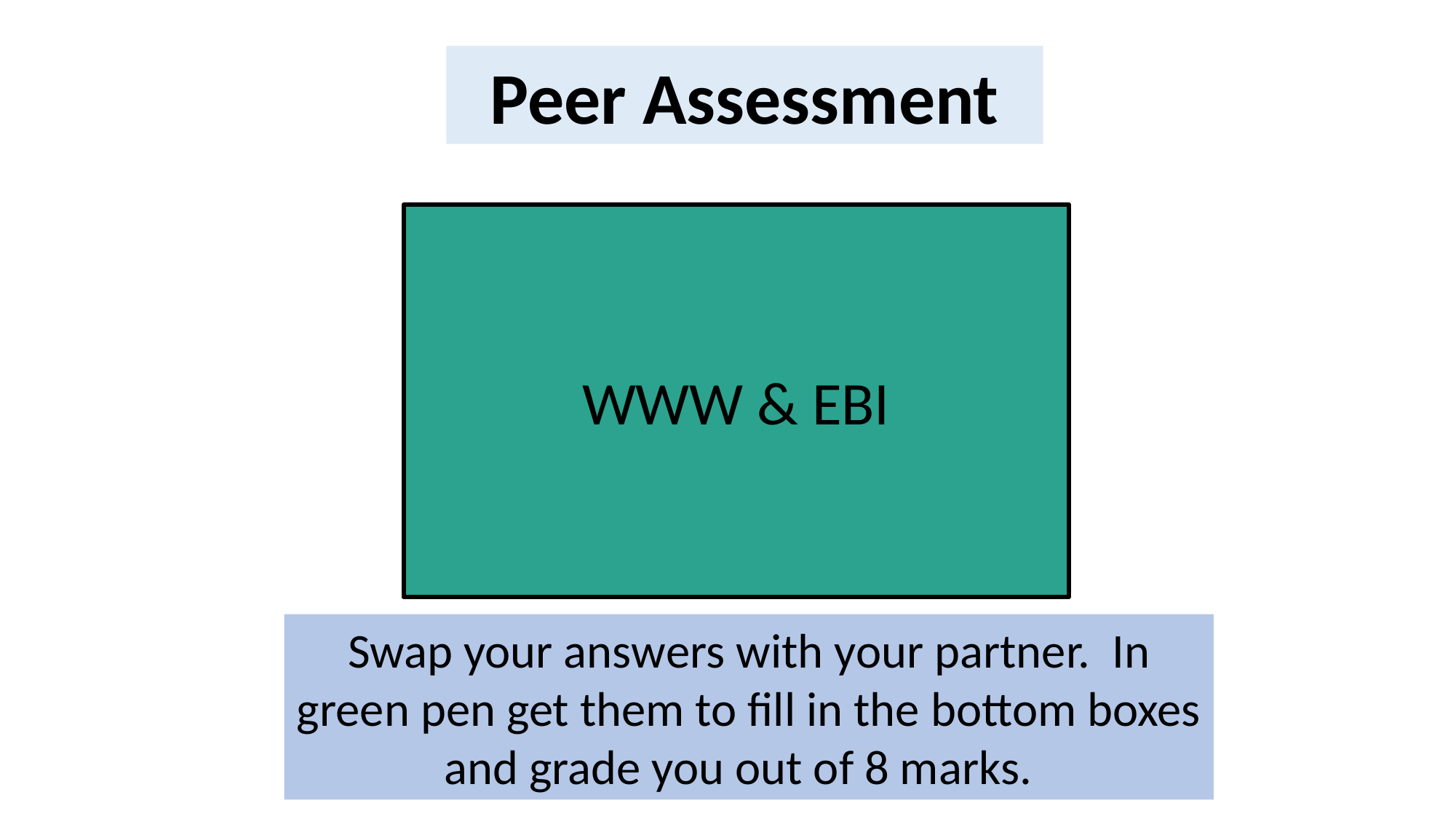

Peer Assessment
WWW & EBI
Swap your answers with your partner.  In green pen get them to fill in the bottom boxes and grade you out of 8 marks.